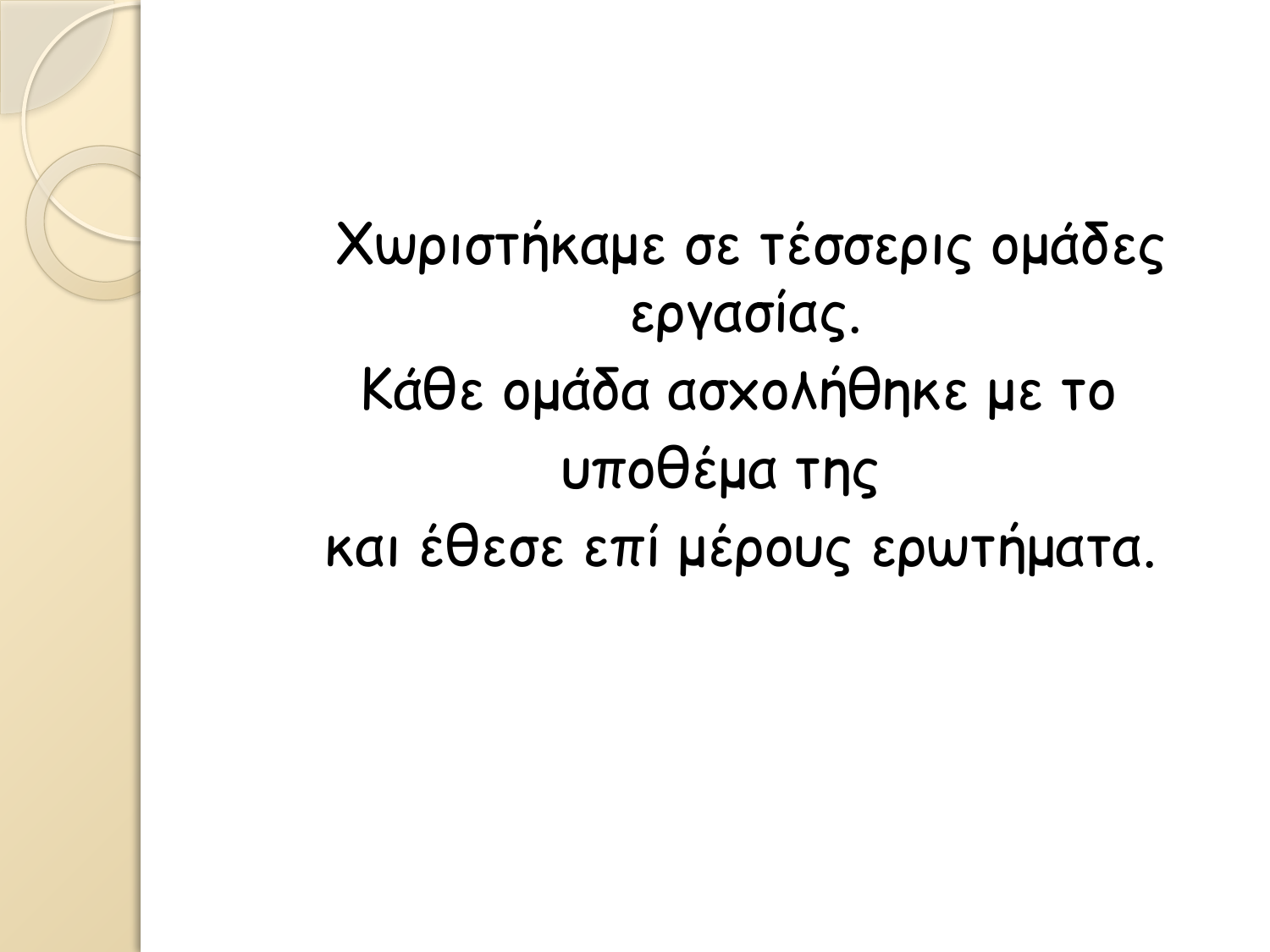

#
   Χωριστήκαμε σε τέσσερις ομάδες εργασίας.
        Κάθε ομάδα ασχολήθηκε με το
                    υποθέμα της
      και έθεσε επί μέρους ερωτήματα.